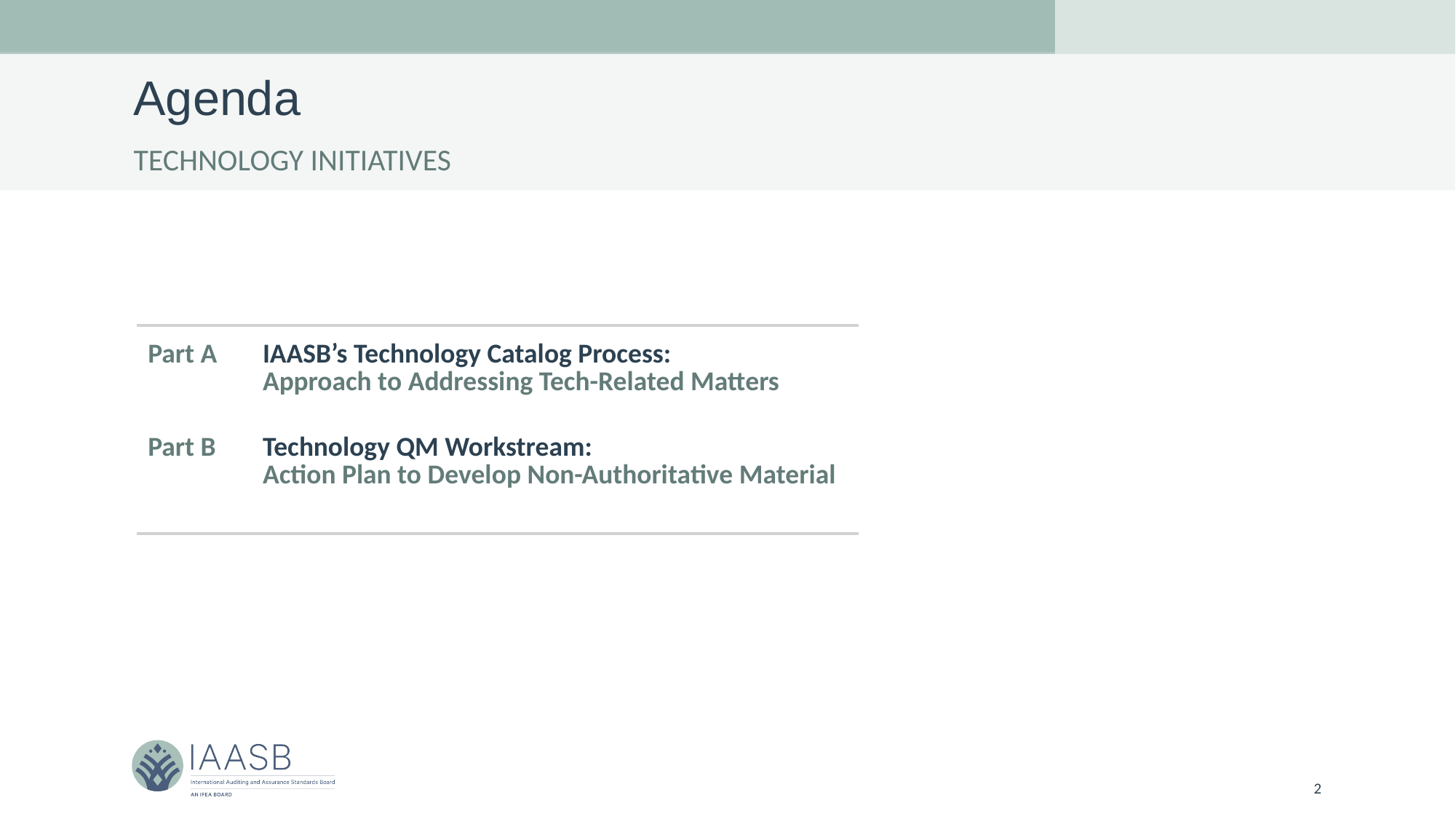

# Agenda
Technology Initiatives
| Part A | IAASB’s Technology Catalog Process: Approach to Addressing Tech-Related Matters |
| --- | --- |
| Part B | Technology QM Workstream: Action Plan to Develop Non-Authoritative Material |
2